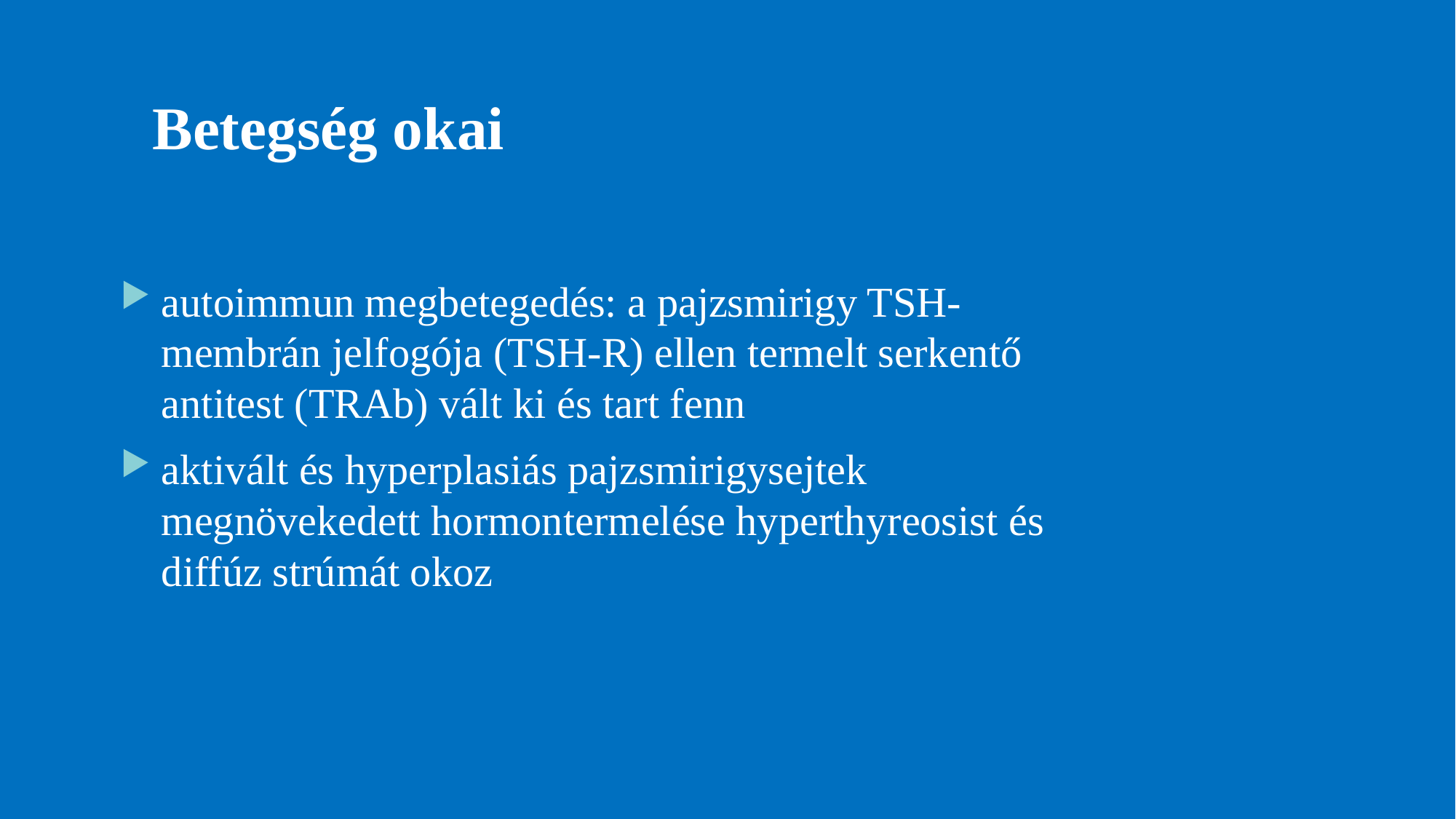

# Betegség okai

autoimmun megbetegedés: a pajzsmirigy TSH-membrán jelfogója (TSH-R) ellen termelt serkentő antitest (TRAb) vált ki és tart fenn
aktivált és hyperplasiás pajzsmirigysejtek megnövekedett hormontermelése hyperthyreosist és diffúz strúmát okoz